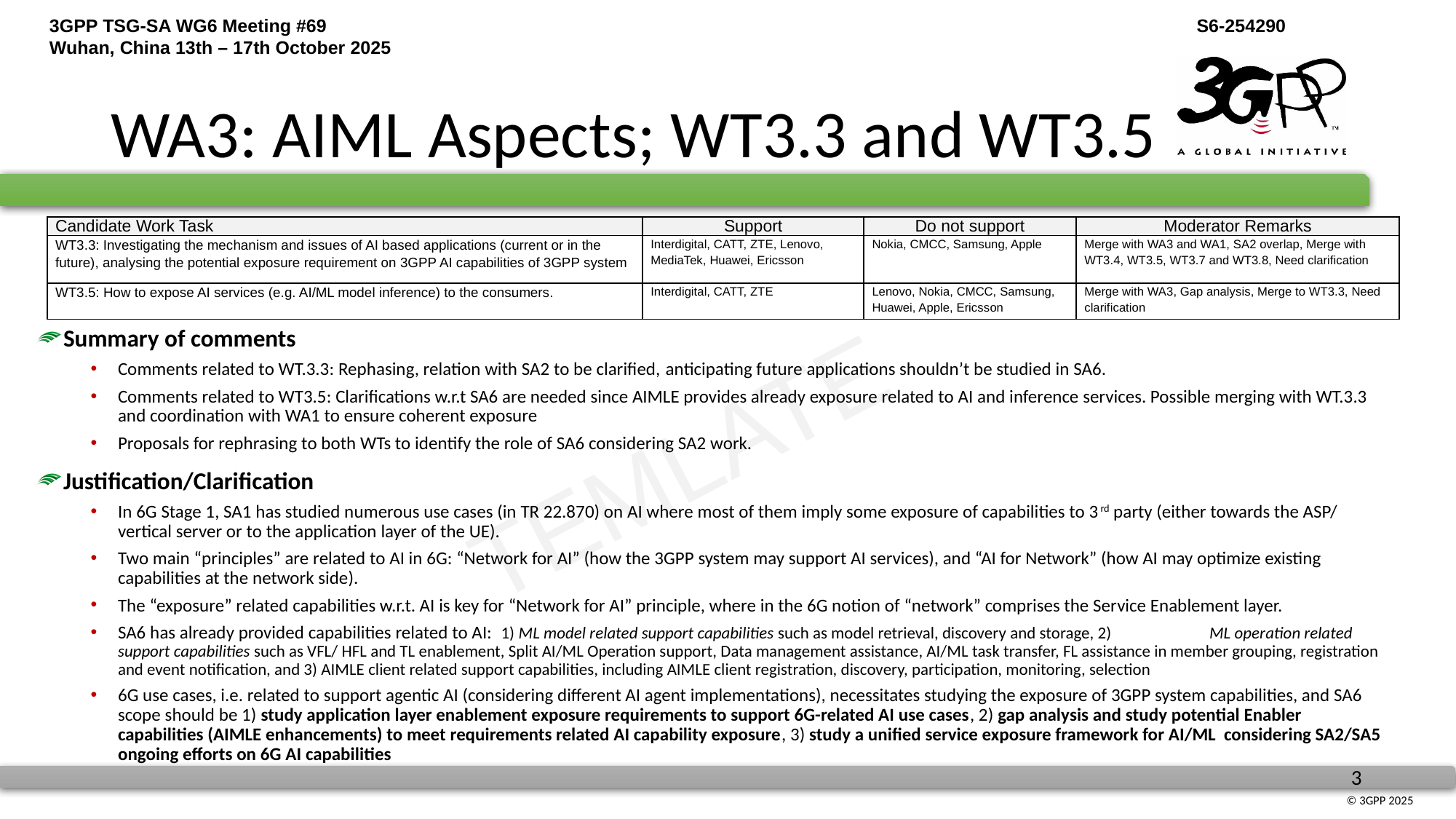

# WA3: AIML Aspects; WT3.3 and WT3.5
| Candidate Work Task | Support | Do not support | Moderator Remarks |
| --- | --- | --- | --- |
| WT3.3: Investigating the mechanism and issues of AI based applications (current or in the future), analysing the potential exposure requirement on 3GPP AI capabilities of 3GPP system | Interdigital, CATT, ZTE, Lenovo, MediaTek, Huawei, Ericsson | Nokia, CMCC, Samsung, Apple | Merge with WA3 and WA1, SA2 overlap, Merge with WT3.4, WT3.5, WT3.7 and WT3.8, Need clarification |
| WT3.5: How to expose AI services (e.g. AI/ML model inference) to the consumers. | Interdigital, CATT, ZTE | Lenovo, Nokia, CMCC, Samsung, Huawei, Apple, Ericsson | Merge with WA3, Gap analysis, Merge to WT3.3, Need clarification |
Summary of comments
Comments related to WT.3.3: Rephasing, relation with SA2 to be clarified, anticipating future applications shouldn’t be studied in SA6.
Comments related to WT3.5: Clarifications w.r.t SA6 are needed since AIMLE provides already exposure related to AI and inference services. Possible merging with WT.3.3 and coordination with WA1 to ensure coherent exposure
Proposals for rephrasing to both WTs to identify the role of SA6 considering SA2 work.
Justification/Clarification
In 6G Stage 1, SA1 has studied numerous use cases (in TR 22.870) on AI where most of them imply some exposure of capabilities to 3rd party (either towards the ASP/ vertical server or to the application layer of the UE).
Two main “principles” are related to AI in 6G: “Network for AI” (how the 3GPP system may support AI services), and “AI for Network” (how AI may optimize existing capabilities at the network side).
The “exposure” related capabilities w.r.t. AI is key for “Network for AI” principle, where in the 6G notion of “network” comprises the Service Enablement layer.
SA6 has already provided capabilities related to AI:  1) ML model related support capabilities such as model retrieval, discovery and storage, 2) 	ML operation related support capabilities such as VFL/ HFL and TL enablement, Split AI/ML Operation support, Data management assistance, AI/ML task transfer, FL assistance in member grouping, registration and event notification, and 3) AIMLE client related support capabilities, including AIMLE client registration, discovery, participation, monitoring, selection
6G use cases, i.e. related to support agentic AI (considering different AI agent implementations), necessitates studying the exposure of 3GPP system capabilities, and SA6 scope should be 1) study application layer enablement exposure requirements to support 6G-related AI use cases, 2) gap analysis and study potential Enabler capabilities (AIMLE enhancements) to meet requirements related AI capability exposure, 3) study a unified service exposure framework for AI/ML  considering SA2/SA5 ongoing efforts on 6G AI capabilities
TEMLATE